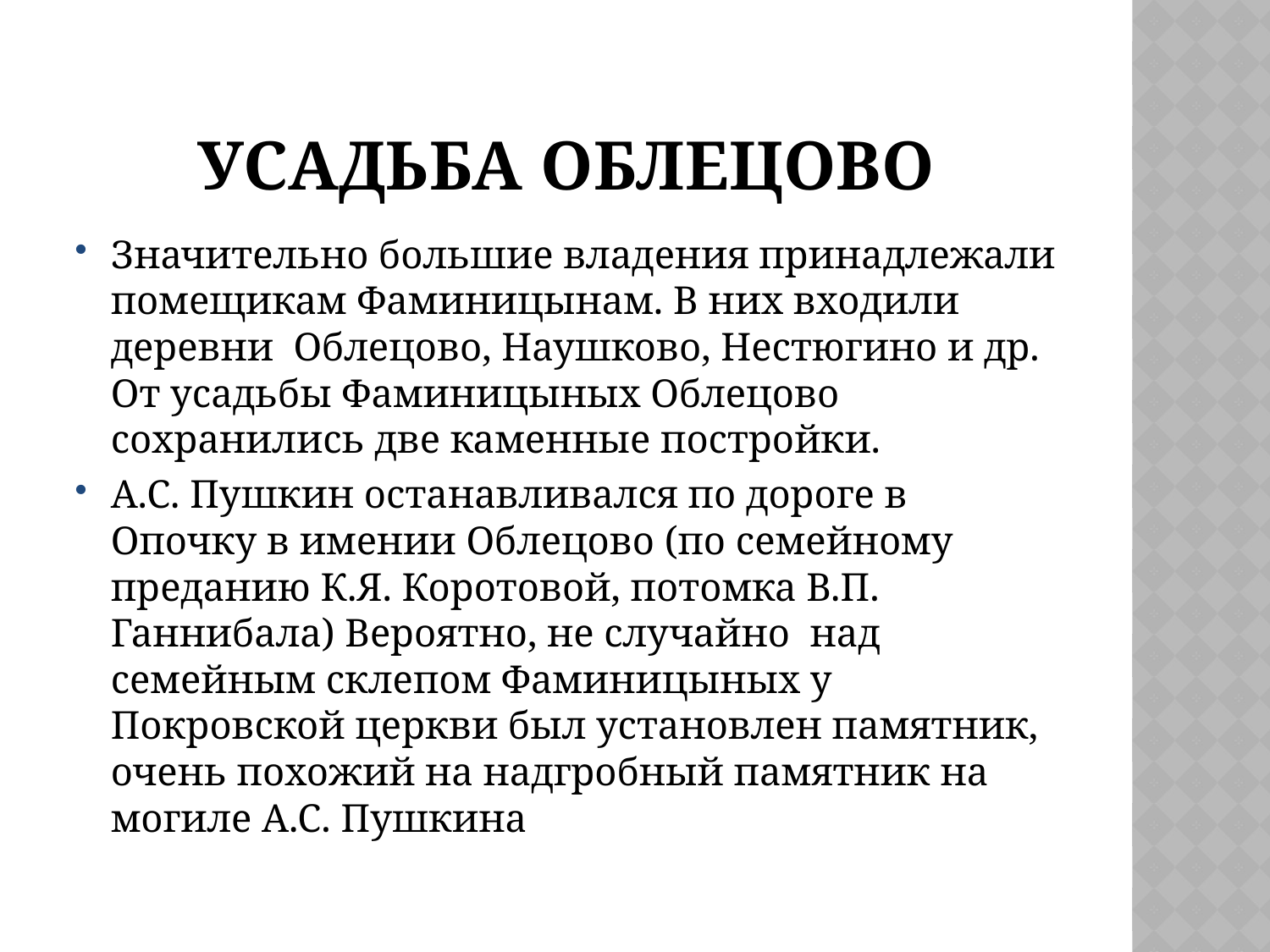

# Усадьба Облецово
Значительно большие владения принадлежали помещикам Фаминицынам. В них входили  деревни  Облецово, Наушково, Нестюгино и др. От усадьбы Фаминицыных Облецово сохранились две каменные постройки.
А.С. Пушкин останавливался по дороге в Опочку в имении Облецово (по семейному преданию К.Я. Коротовой, потомка В.П. Ганнибала) Вероятно, не случайно  над семейным склепом Фаминицыных у Покровской церкви был установлен памятник, очень похожий на надгробный памятник на могиле А.С. Пушкина